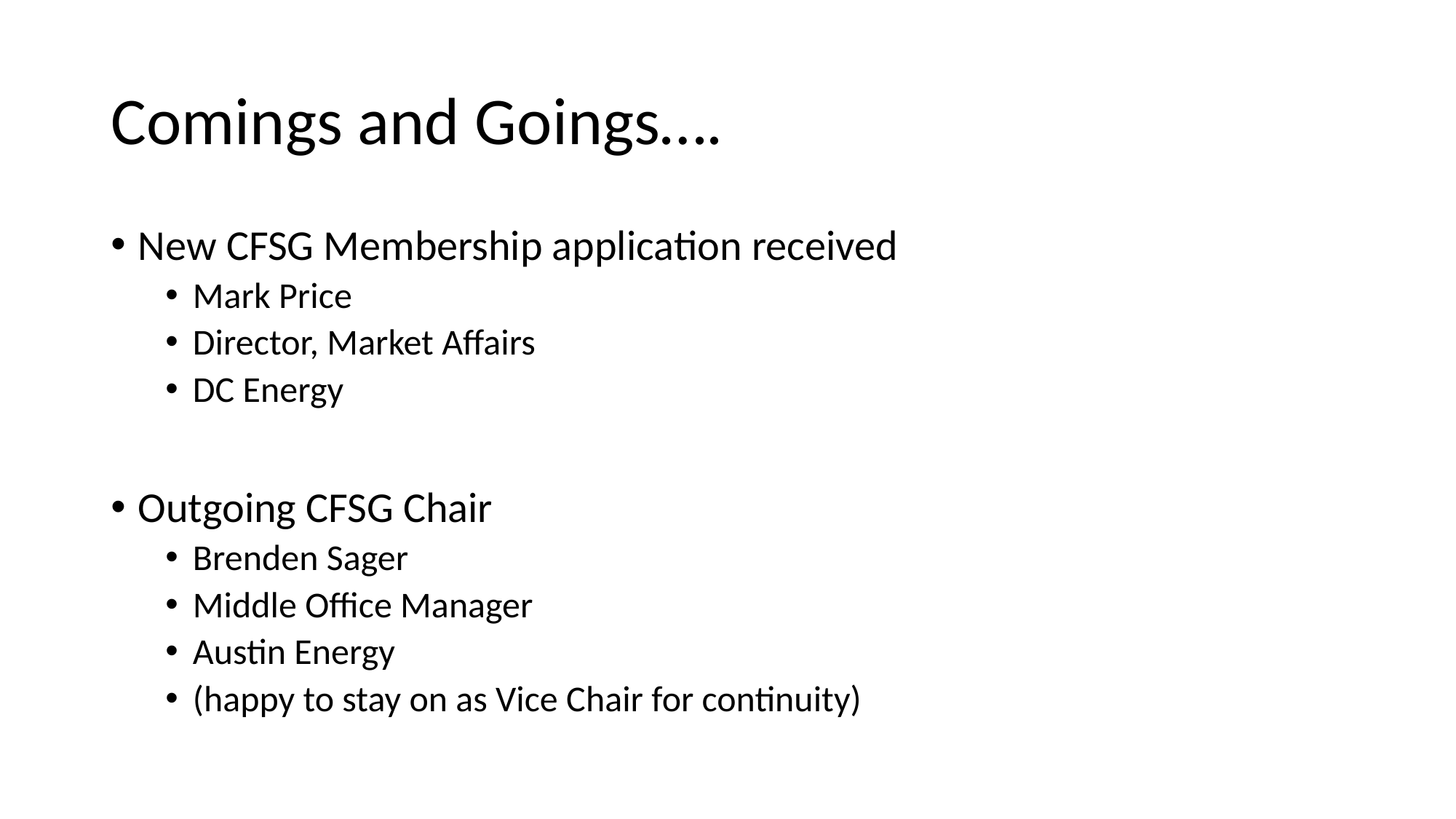

# Comings and Goings….
New CFSG Membership application received
Mark Price
Director, Market Affairs
DC Energy

Outgoing CFSG Chair
Brenden Sager
Middle Office Manager
Austin Energy
(happy to stay on as Vice Chair for continuity)